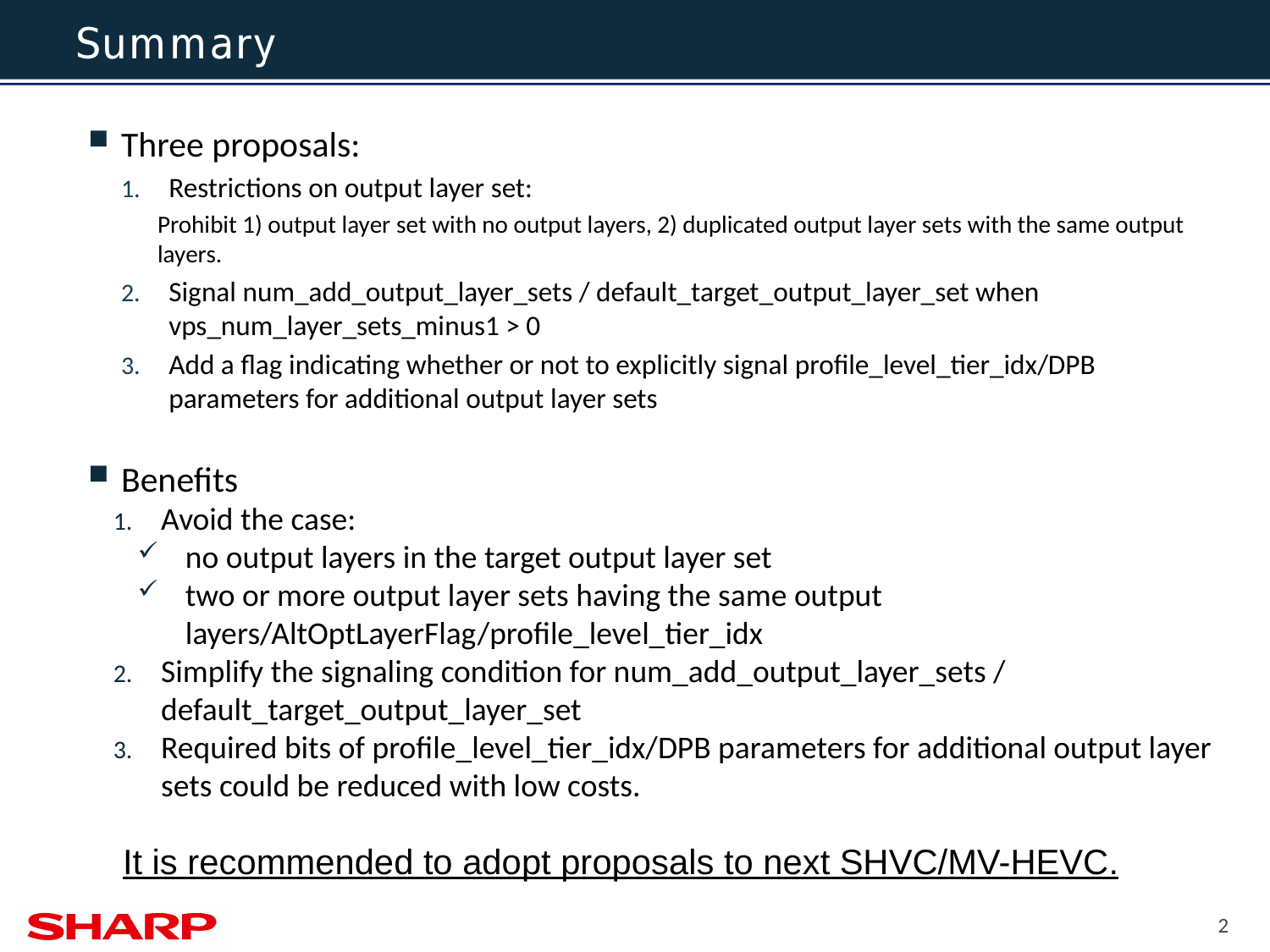

# Summary
Three proposals:
Restrictions on output layer set:
Prohibit 1) output layer set with no output layers, 2) duplicated output layer sets with the same output layers.
Signal num_add_output_layer_sets / default_target_output_layer_set when vps_num_layer_sets_minus1 > 0
Add a flag indicating whether or not to explicitly signal profile_level_tier_idx/DPB parameters for additional output layer sets

Benefits
Avoid the case:
no output layers in the target output layer set
two or more output layer sets having the same output layers/AltOptLayerFlag/profile_level_tier_idx
Simplify the signaling condition for num_add_output_layer_sets / default_target_output_layer_set
Required bits of profile_level_tier_idx/DPB parameters for additional output layer sets could be reduced with low costs.

It is recommended to adopt proposals to next SHVC/MV-HEVC.
2